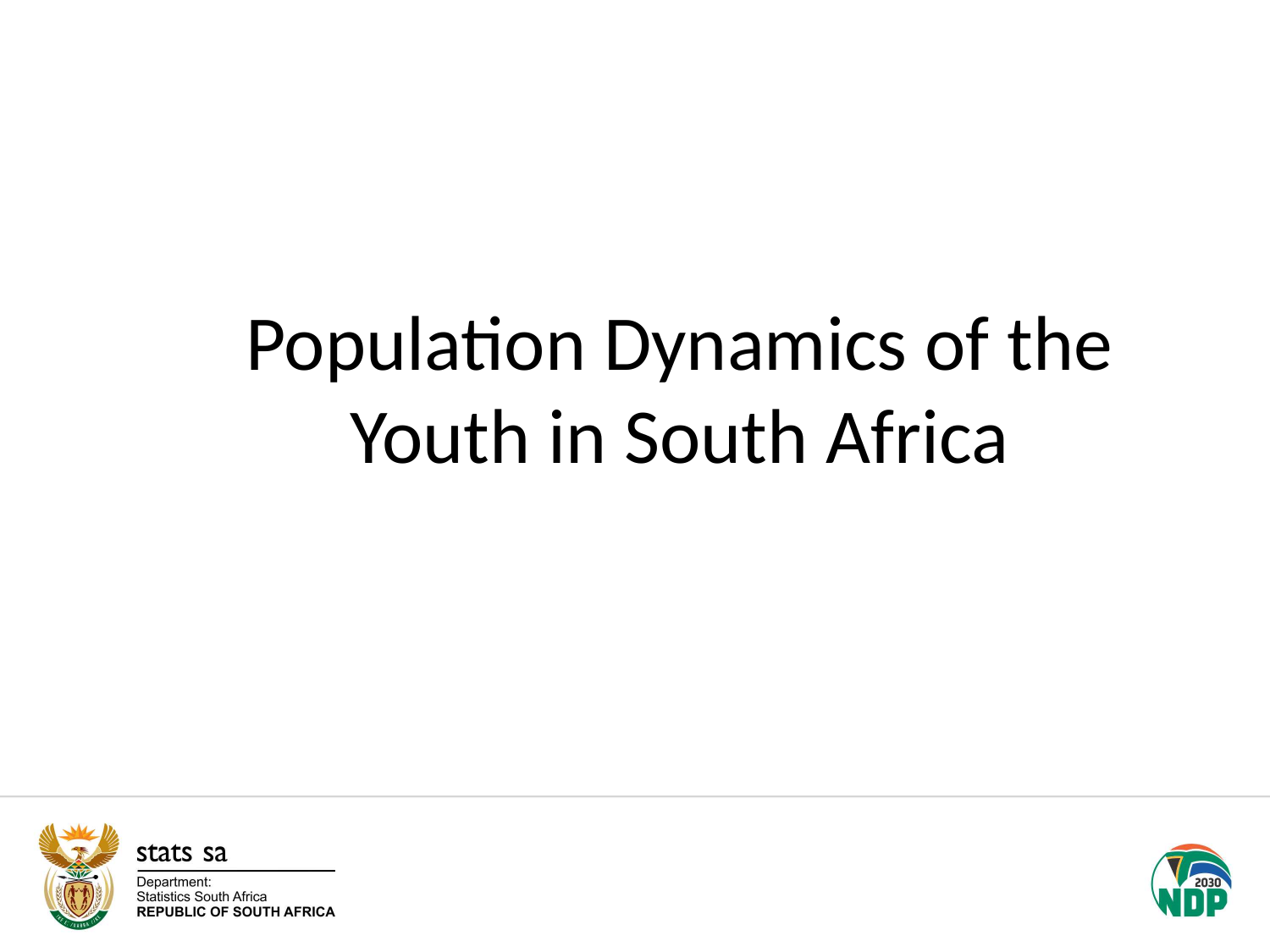

Population Dynamics of the Youth in South Africa